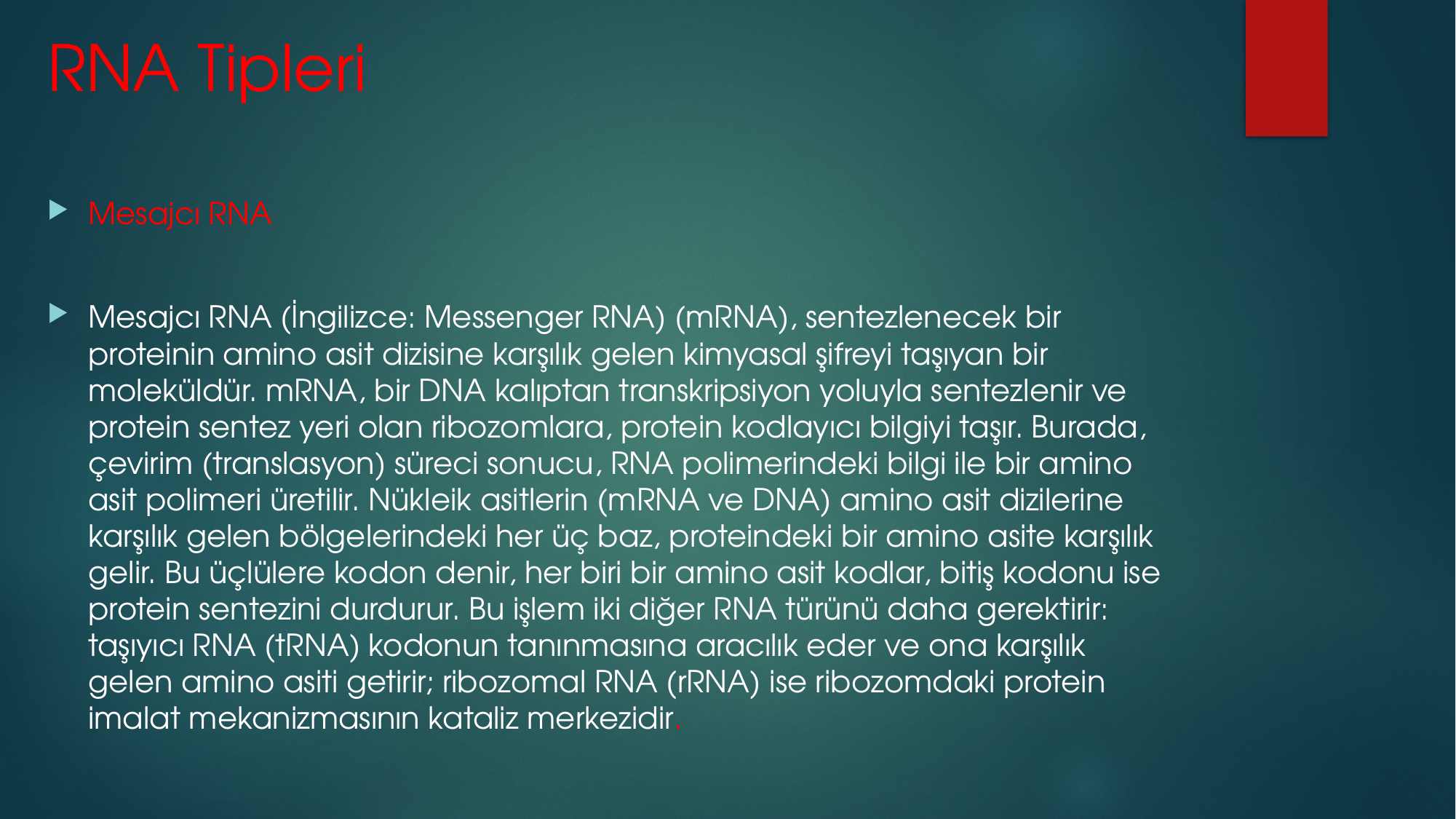

# RNA Tipleri
Mesajcı RNA

Mesajcı RNA (İngilizce: Messenger RNA) (mRNA), sentezlenecek bir proteinin amino asit dizisine karşılık gelen kimyasal şifreyi taşıyan bir moleküldür. mRNA, bir DNA kalıptan transkripsiyon yoluyla sentezlenir ve protein sentez yeri olan ribozomlara, protein kodlayıcı bilgiyi taşır. Burada, çevirim (translasyon) süreci sonucu, RNA polimerindeki bilgi ile bir amino asit polimeri üretilir. Nükleik asitlerin (mRNA ve DNA) amino asit dizilerine karşılık gelen bölgelerindeki her üç baz, proteindeki bir amino asite karşılık gelir. Bu üçlülere kodon denir, her biri bir amino asit kodlar, bitiş kodonu ise protein sentezini durdurur. Bu işlem iki diğer RNA türünü daha gerektirir: taşıyıcı RNA (tRNA) kodonun tanınmasına aracılık eder ve ona karşılık gelen amino asiti getirir; ribozomal RNA (rRNA) ise ribozomdaki protein imalat mekanizmasının kataliz merkezidir.